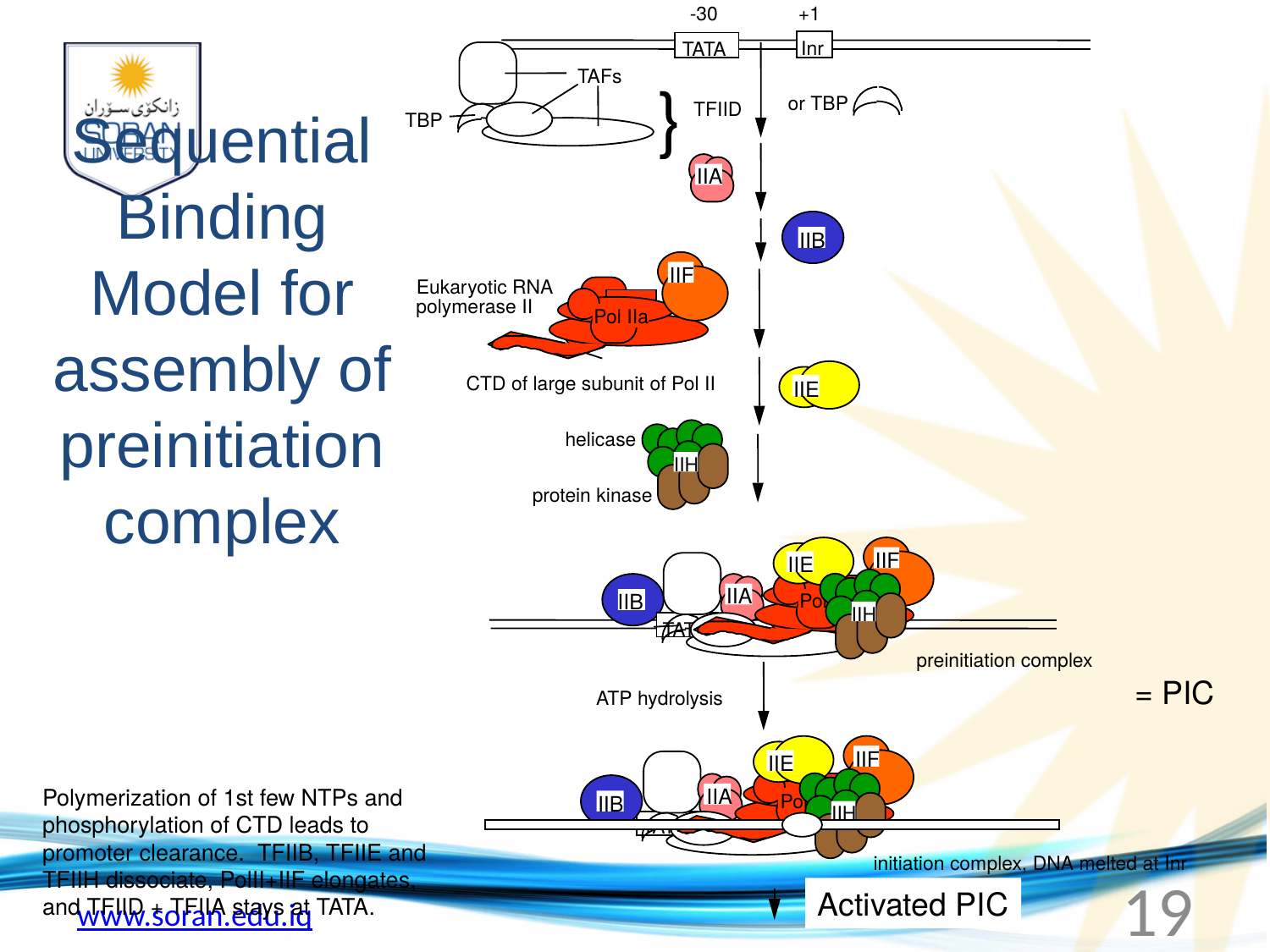

-30
+1

Inr

TATA

Sequential Binding Model for assembly of preinitiation complex

TAFs

TBP

}

or TBP
TFIID

IIA

IIB

IIF

Eukaryotic RNA

Pol IIa

polymerase II

IIE
CTD of large subunit of Pol II

IIH

helicase

protein kinase

IIE

IIF

Pol IIa

IIH

IIB

IIA

Inr

TATA

preinitiation complex

ATP hydrolysis

IIE

IIF

Pol IIa

IIH

IIA

IIB

Inr

TATA

initiation complex, DNA melted at Inr
= PIC
Polymerization of 1st few NTPs and phosphorylation of CTD leads to promoter clearance.  TFIIB, TFIIE and TFIIH dissociate, PolII+IIF elongates, and TFIID + TFIIA stays at TATA.
Activated PIC
19